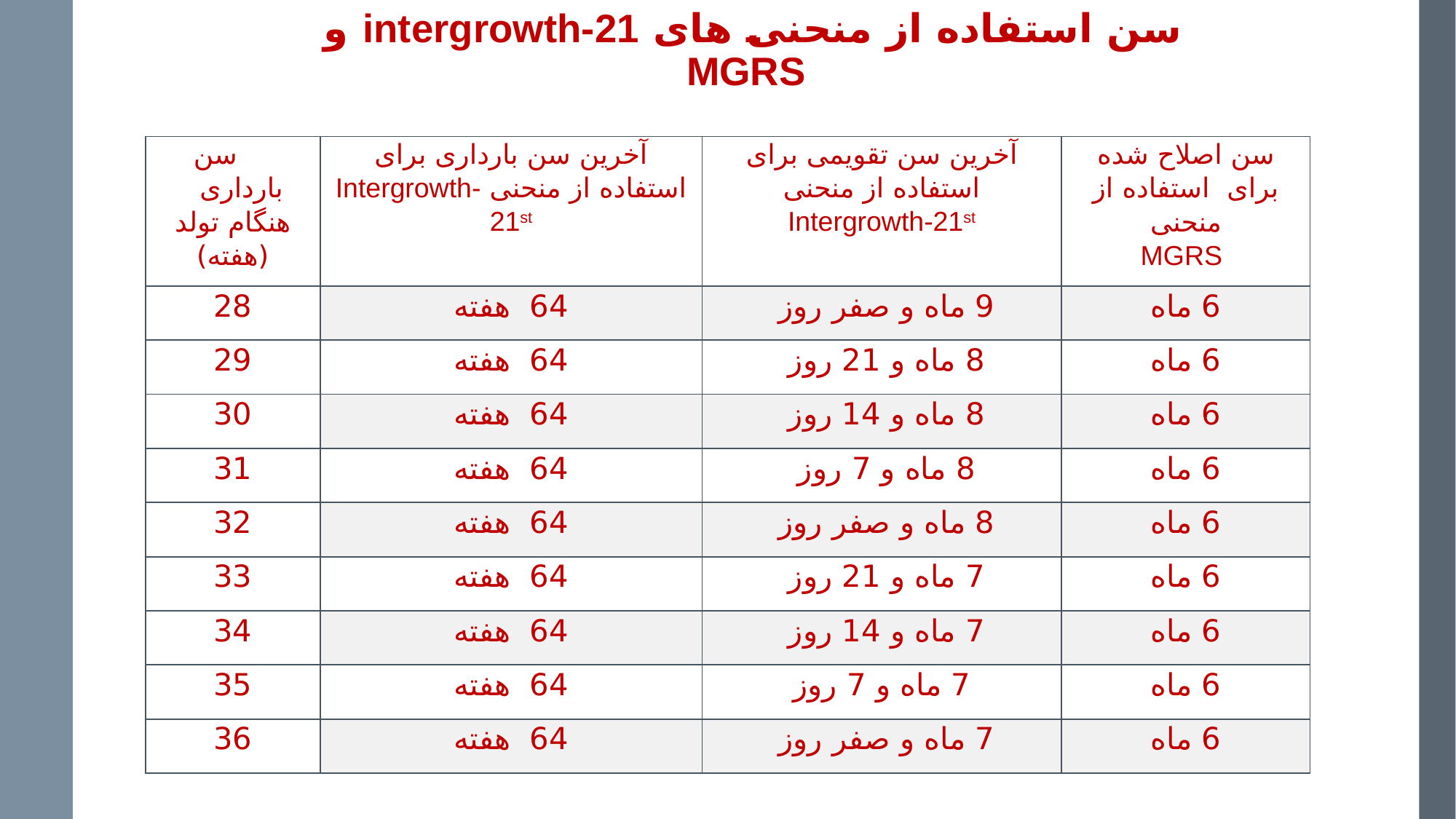

# سن استفاده از منحنی های intergrowth-21 و  MGRS
| سن بارداری هنگام تولد (هفته) | آخرین سن بارداری برای استفاده از منحنی­ Intergrowth-21st | آخرین سن تقویمی برای استفاده از منحنی­ Intergrowth-21st | سن اصلاح شده برای استفاده از منحنی MGRS |
| --- | --- | --- | --- |
| 28 | 64 هفته | 9 ماه و صفر روز | 6 ماه |
| 29 | 64 هفته | 8 ماه و 21 روز | 6 ماه |
| 30 | 64 هفته | 8 ماه و 14 روز | 6 ماه |
| 31 | 64 هفته | 8 ماه و 7 روز | 6 ماه |
| 32 | 64 هفته | 8 ماه و صفر روز | 6 ماه |
| 33 | 64 هفته | 7 ماه و 21 روز | 6 ماه |
| 34 | 64 هفته | 7 ماه و 14 روز | 6 ماه |
| 35 | 64 هفته | 7 ماه و 7 روز | 6 ماه |
| 36 | 64 هفته | 7 ماه و صفر روز | 6 ماه |